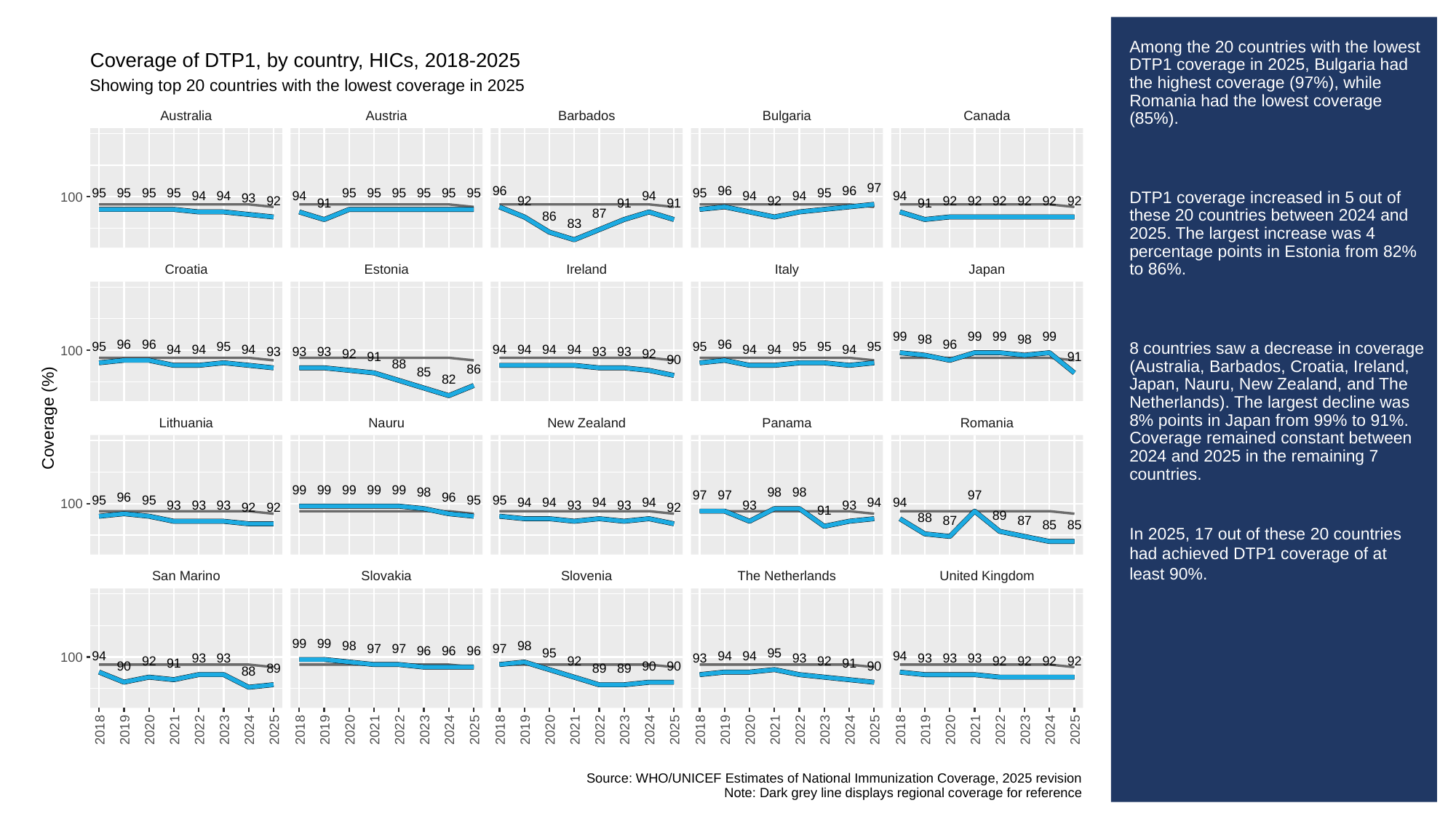

# Among the 20 countries with the lowest DTP1 coverage in 2025, Bulgaria had the highest coverage (97%), while Romania had the lowest coverage (85%).

DTP1 coverage increased in 5 out of these 20 countries between 2024 and 2025. The largest increase was 4 percentage points in Estonia from 82% to 86%.

8 countries saw a decrease in coverage (Australia, Barbados, Croatia, Ireland, Japan, Nauru, New Zealand, and The Netherlands). The largest decline was 8% points in Japan from 99% to 91%. Coverage remained constant between 2024 and 2025 in the remaining 7 countries.

In 2025, 17 out of these 20 countries had achieved DTP1 coverage of at least 90%.

Coverage of DTP1, by country, HICs, 2018-2025
Showing top 20 countries with the lowest coverage in 2025
Australia
Austria
Barbados
Bulgaria
Canada

97
96
96
96
95
95
95
95
95
95
95
95
95
95
95
95
94
94
94
94
94
94
94
100
93
92
92
92
92
92
92
92
92
92

91
91
91
91

87

86

83

Croatia
Estonia
Ireland
Italy
Japan

99
99
99
99
98
98
96
96
96
96
95
95
95
95
95
95
94
94
94
94
94
94
94
94
94
94
100
93
93
93
93
93
92
92

91
91

90

88

86

85

82

Coverage (%)
Lithuania
Nauru
New Zealand
Panama
Romania

99
99
99
99
99
98
98
98
97
97
97
96
96
95
95
95
95
94
94
94
94
94
94
100
93
93
93
93
93
93
93
92
92
92

91

89

88

87
87

85
85

San Marino
Slovakia
Slovenia
The Netherlands
United Kingdom

99
99
98
98
97
97
97
96
96
96
95
95
94
94
94
94
100
93
93
93
93
93
93
93
92
92
92
92
92
92
92

91
91

90
90
90
90

89
89
89

88

2018
2019
2020
2021
2022
2023
2024
2025
2018
2019
2020
2021
2022
2023
2024
2025
2018
2019
2020
2021
2022
2023
2024
2025
2018
2019
2020
2021
2022
2023
2024
2025
2018
2019
2020
2021
2022
2023
2024
2025
Source: WHO/UNICEF Estimates of National Immunization Coverage, 2025 revision
Note: Dark grey line displays regional coverage for reference